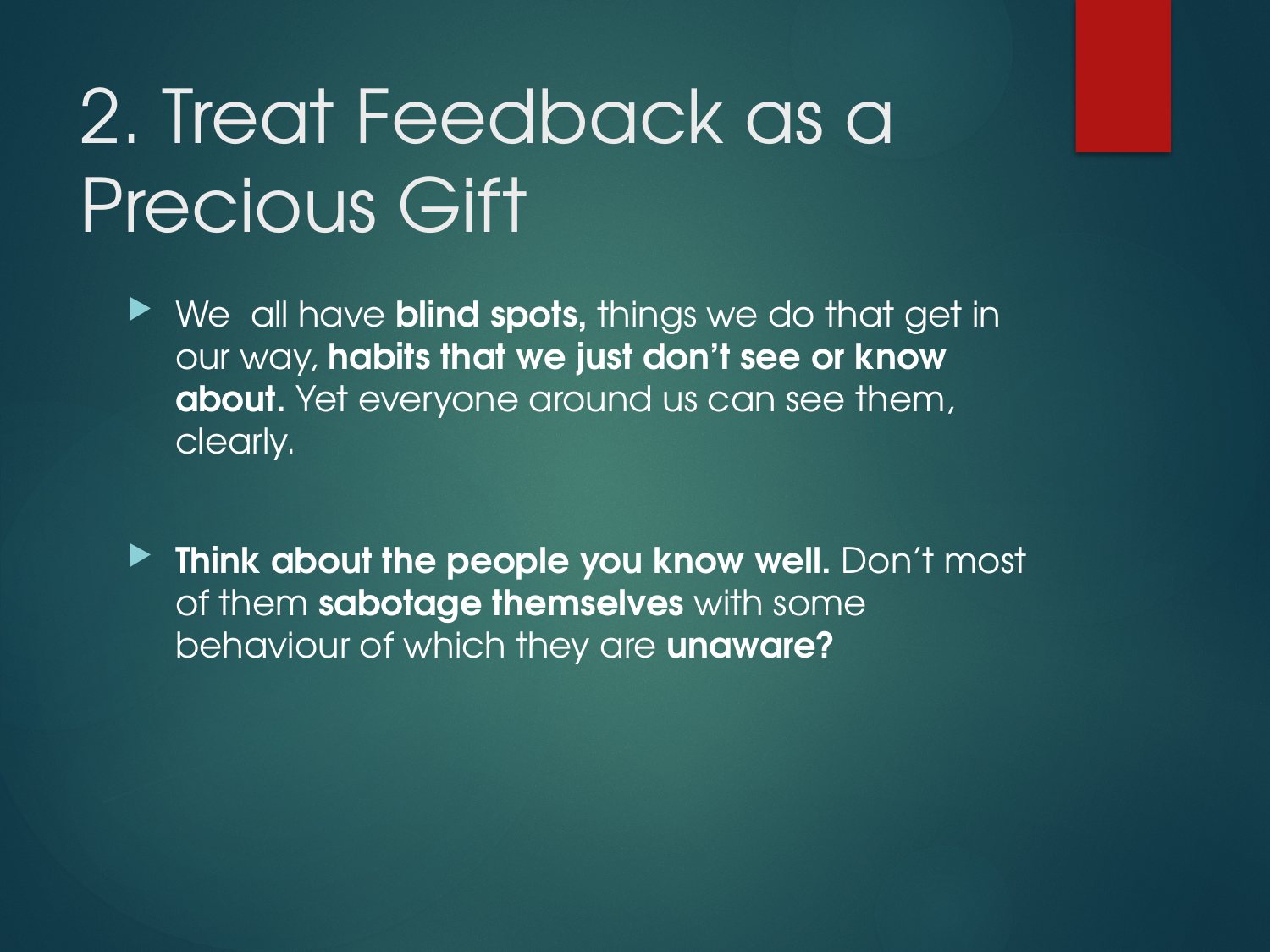

# 2. Treat Feedback as a Precious Gift
We  all have blind spots, things we do that get in our way, habits that we just don’t see or know about. Yet everyone around us can see them, clearly.

Think about the people you know well. Don’t most of them sabotage themselves with some behaviour of which they are unaware?